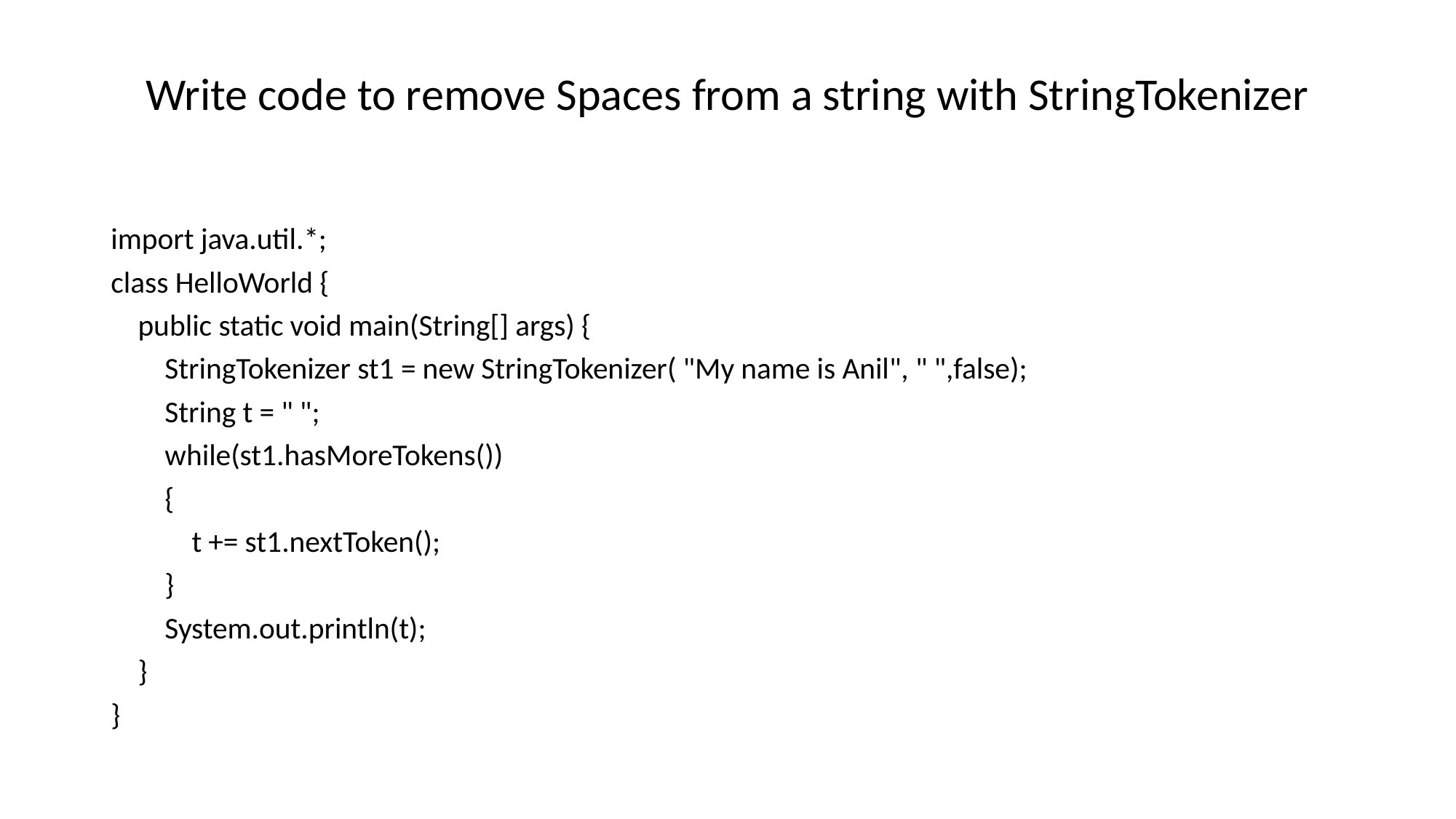

# Write code to remove Spaces from a string with StringTokenizer
import java.util.*;
class HelloWorld {
    public static void main(String[] args) {
        StringTokenizer st1 = new StringTokenizer( "My name is Anil", " ",false);
        String t = " ";
        while(st1.hasMoreTokens())
        {
            t += st1.nextToken();
        }
        System.out.println(t);
    }
}